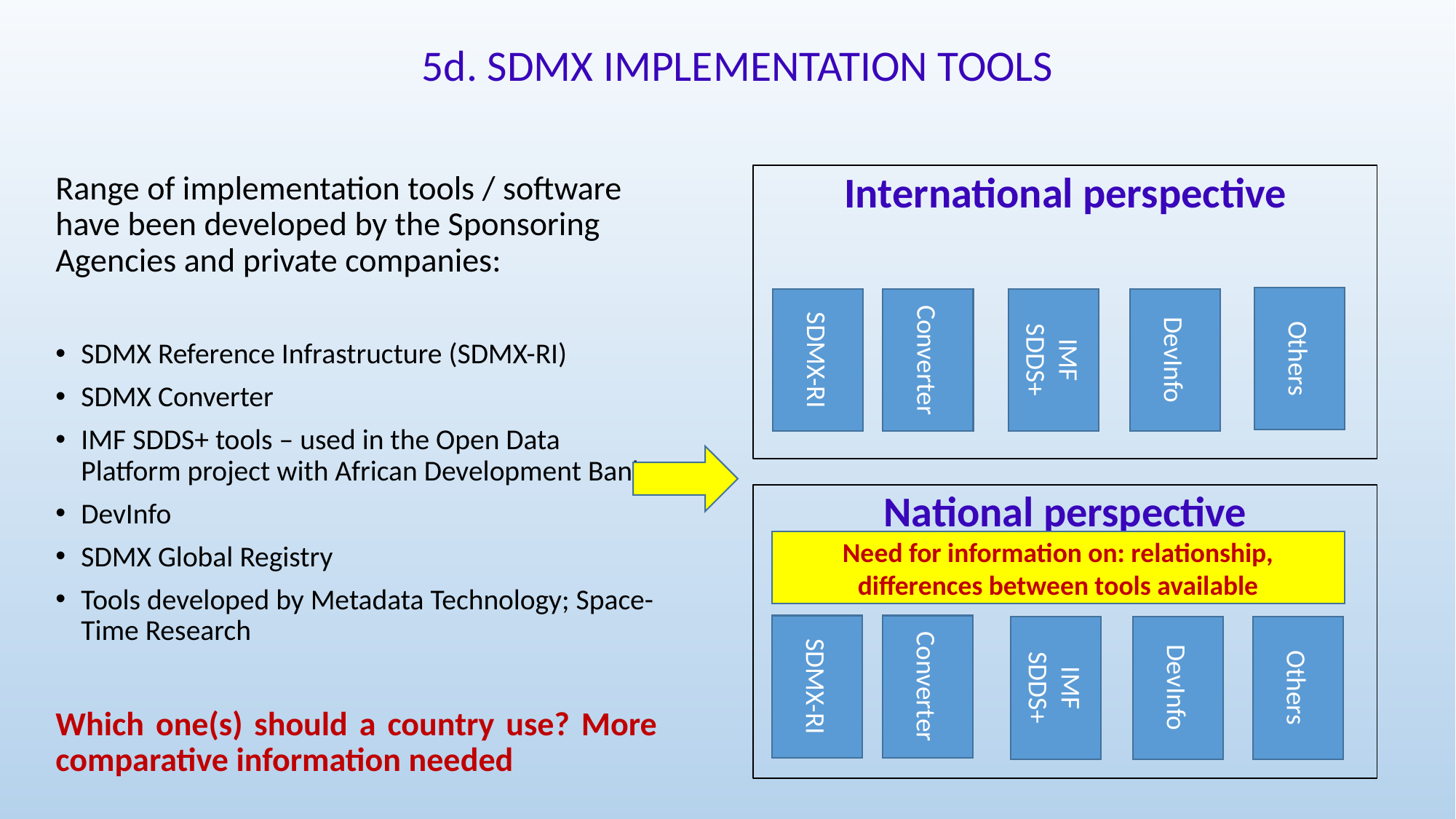

# 5d. SDMX IMPLEMENTATION TOOLS
Range of implementation tools / software have been developed by the Sponsoring Agencies and private companies:

SDMX Reference Infrastructure (SDMX-RI)
SDMX Converter
IMF SDDS+ tools – used in the Open Data Platform project with African Development Bank
DevInfo
SDMX Global Registry
Tools developed by Metadata Technology; Space-Time Research

Which one(s) should a country use? More comparative information needed
International perspective
Others
SDMX-RI
Converter
IMF SDDS+
DevInfo

National perspective
Need for information on: relationship, differences between tools available
SDMX-RI
Converter
IMF SDDS+
DevInfo
Others